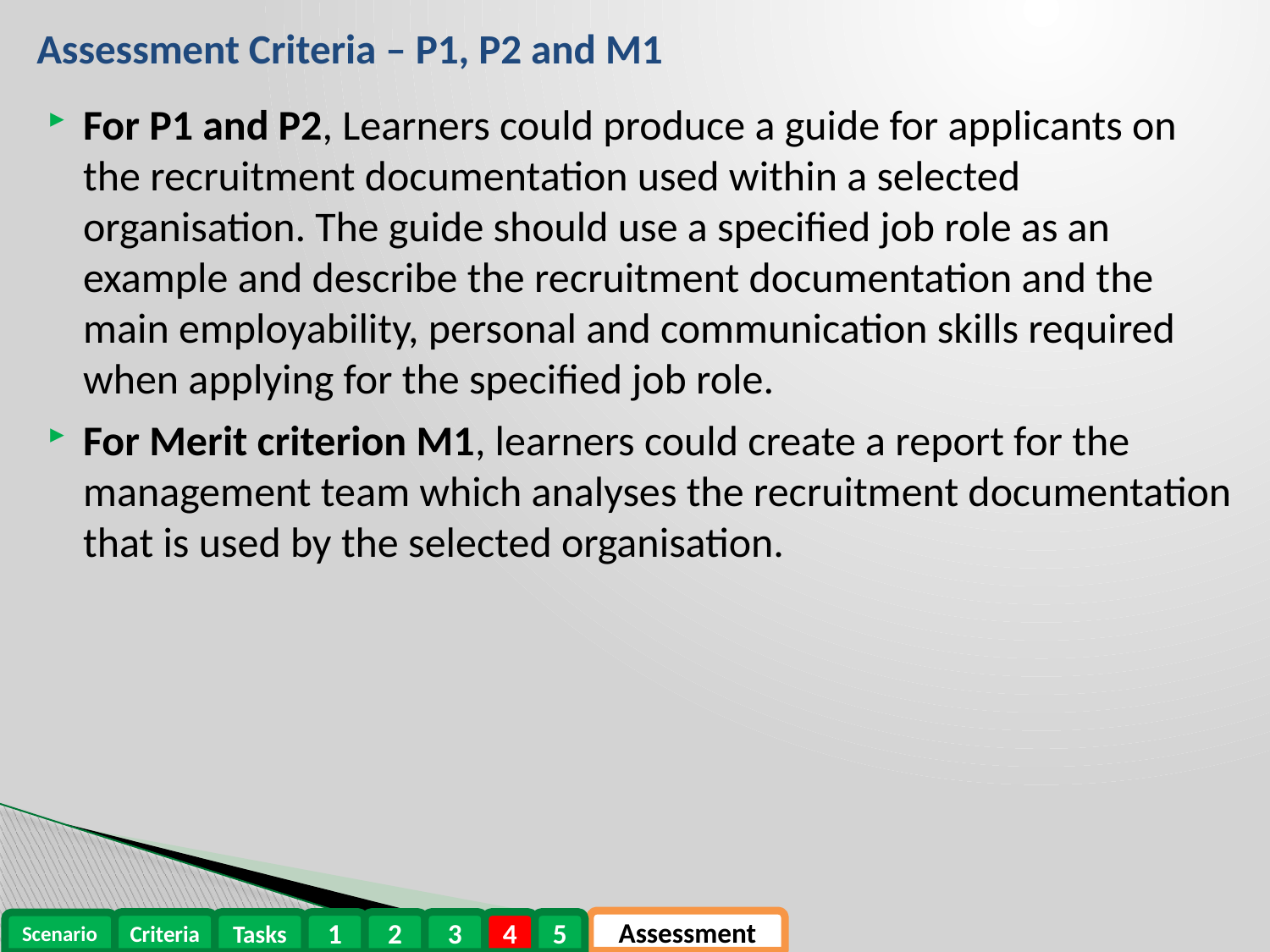

# Assessment Criteria – P1, P2 and M1
For P1 and P2, Learners could produce a guide for applicants on the recruitment documentation used within a selected organisation. The guide should use a specified job role as an example and describe the recruitment documentation and the main employability, personal and communication skills required when applying for the specified job role.
For Merit criterion M1, learners could create a report for the management team which analyses the recruitment documentation that is used by the selected organisation.